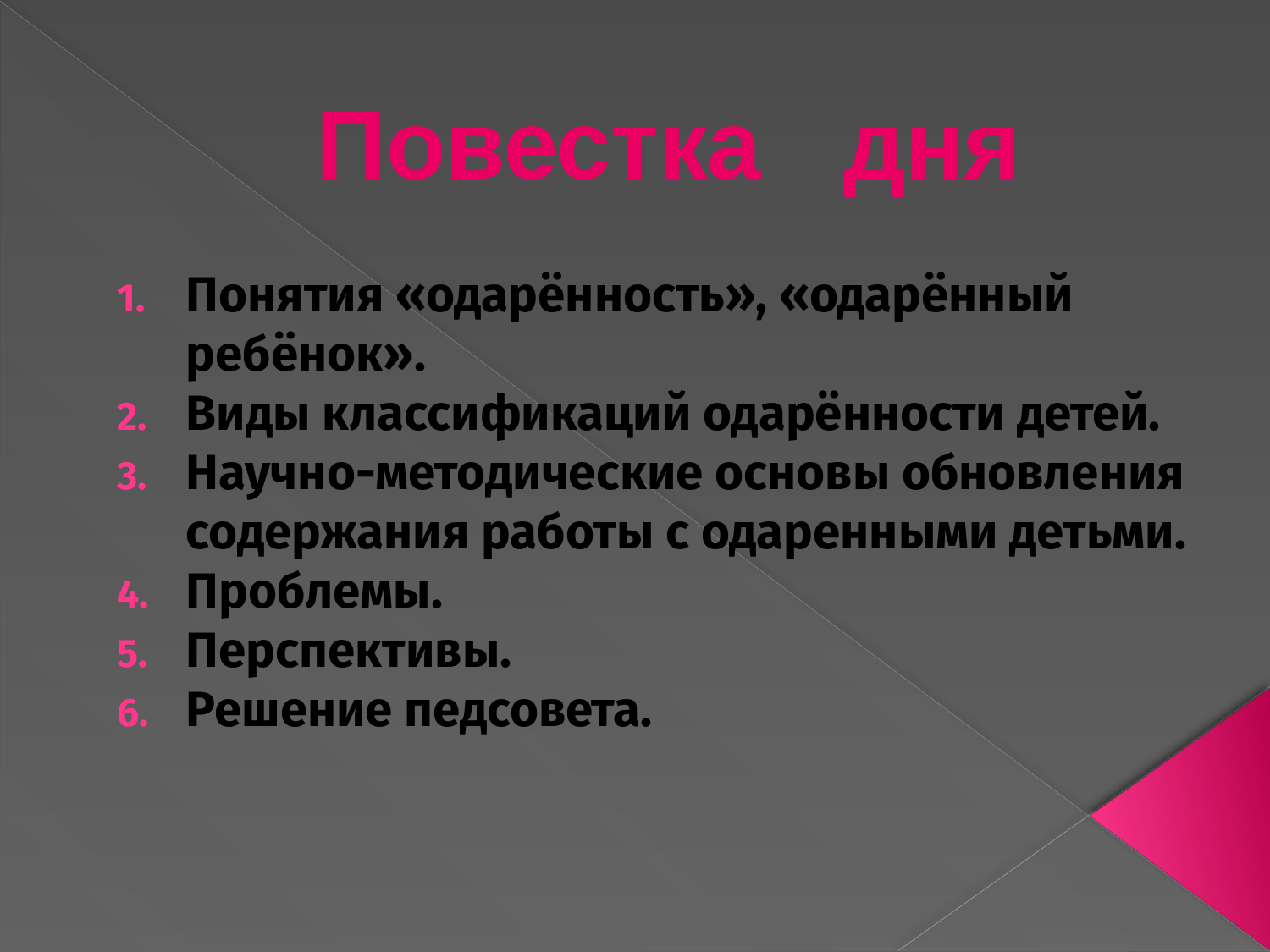

# Повестка   дня
Понятия «одарённость», «одарённый ребёнок».
Виды классификаций одарённости детей.
Научно-методические основы обновления содержания работы с одаренными детьми.
Проблемы.
Перспективы.
Решение педсовета.